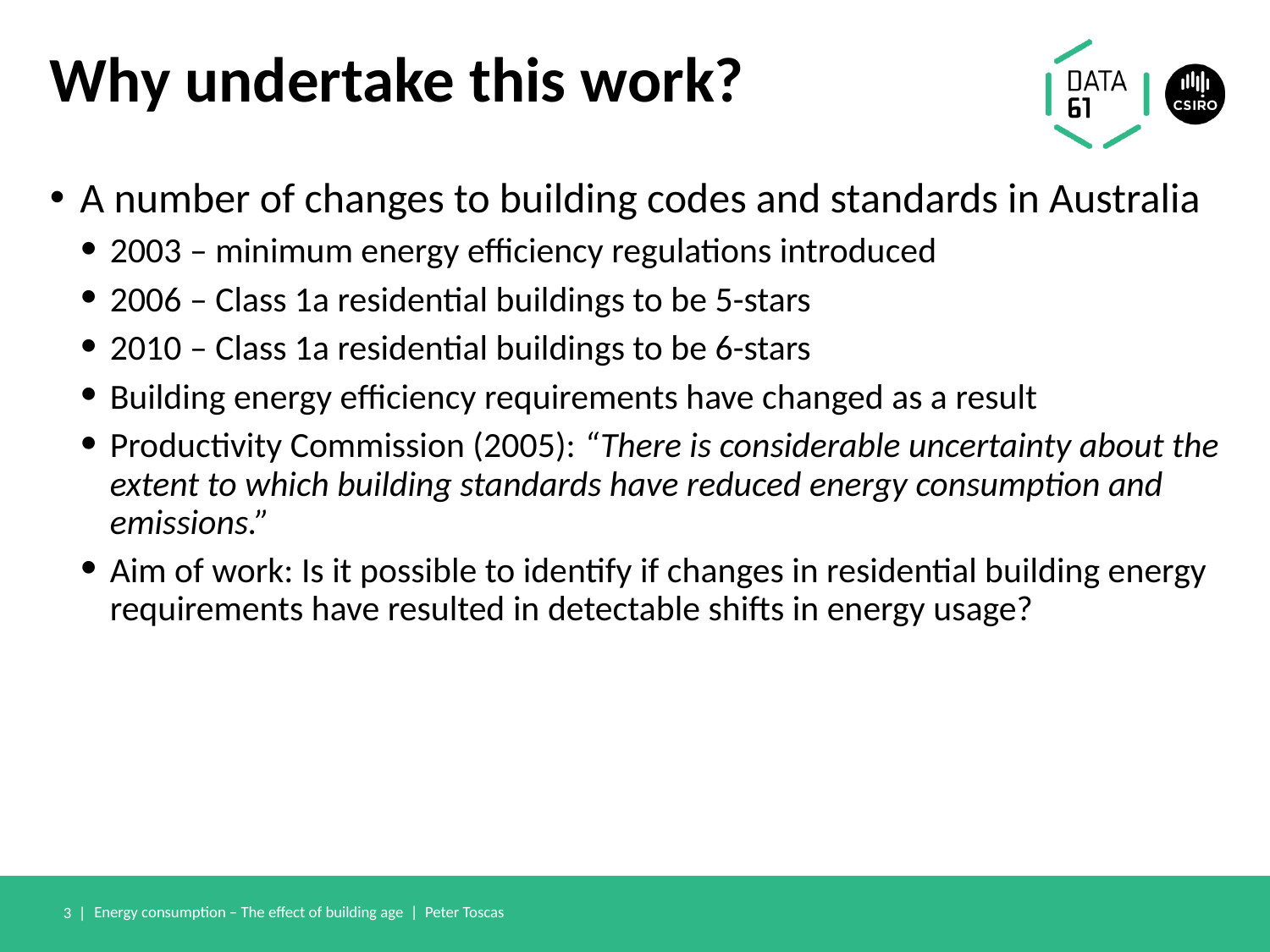

# Why undertake this work?
A number of changes to building codes and standards in Australia
2003 – minimum energy efficiency regulations introduced
2006 – Class 1a residential buildings to be 5-stars
2010 – Class 1a residential buildings to be 6-stars
Building energy efficiency requirements have changed as a result
Productivity Commission (2005): “There is considerable uncertainty about the extent to which building standards have reduced energy consumption and emissions.”
Aim of work: Is it possible to identify if changes in residential building energy requirements have resulted in detectable shifts in energy usage?

3  |
Energy consumption – The effect of building age  |  Peter Toscas